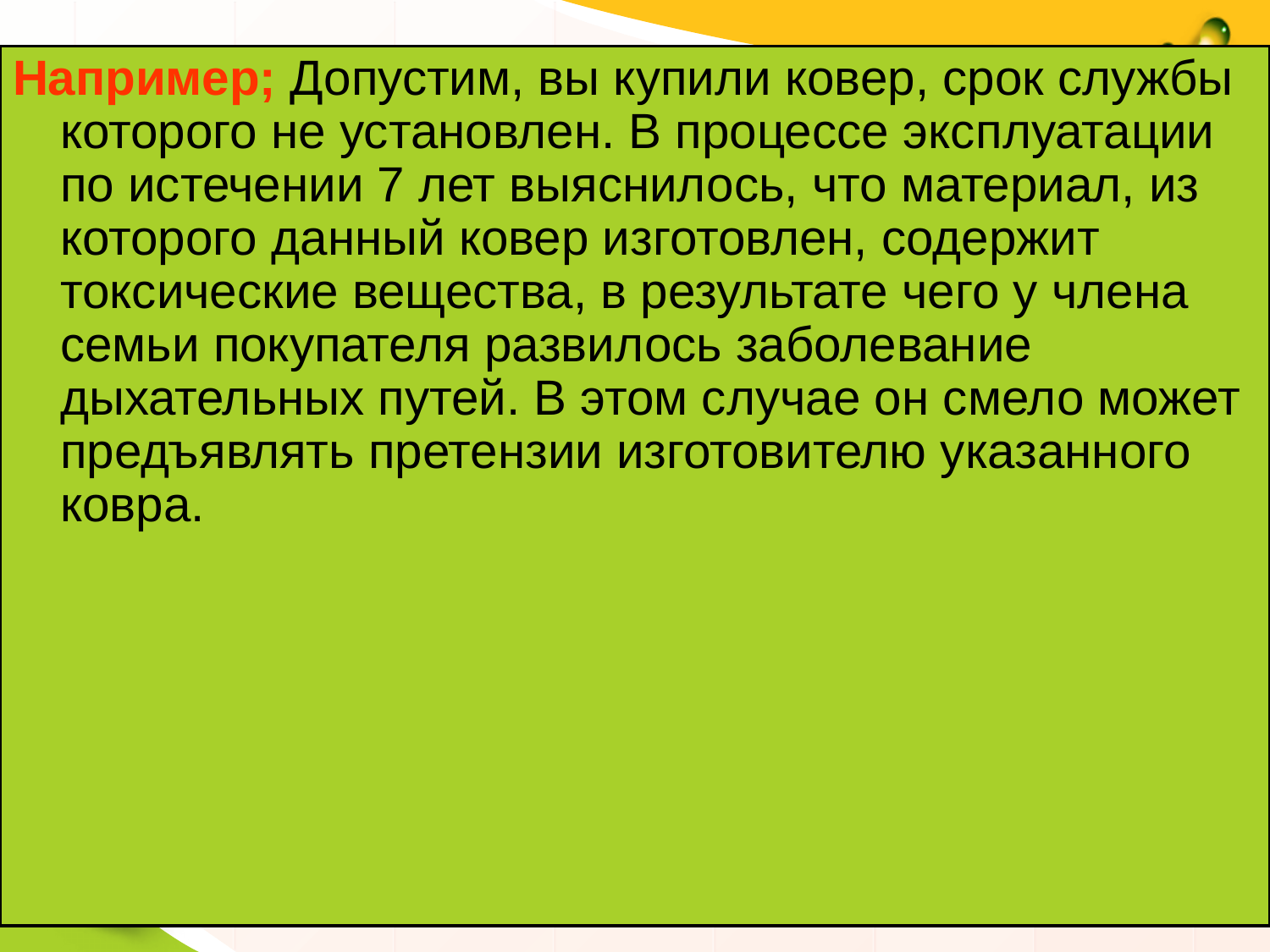

Например; Допустим, вы купили ковер, срок службы которого не установлен. В процессе экс­плуатации по истечении 7 лет выяснилось, что материал, из которого данный ковер изготовлен, содержит токсические вещества, в результате чего у члена семьи покупателя развилось заболевание дыхательных путей. В этом случае он смело может предъявлять претензии изготовителю указанного ковра.